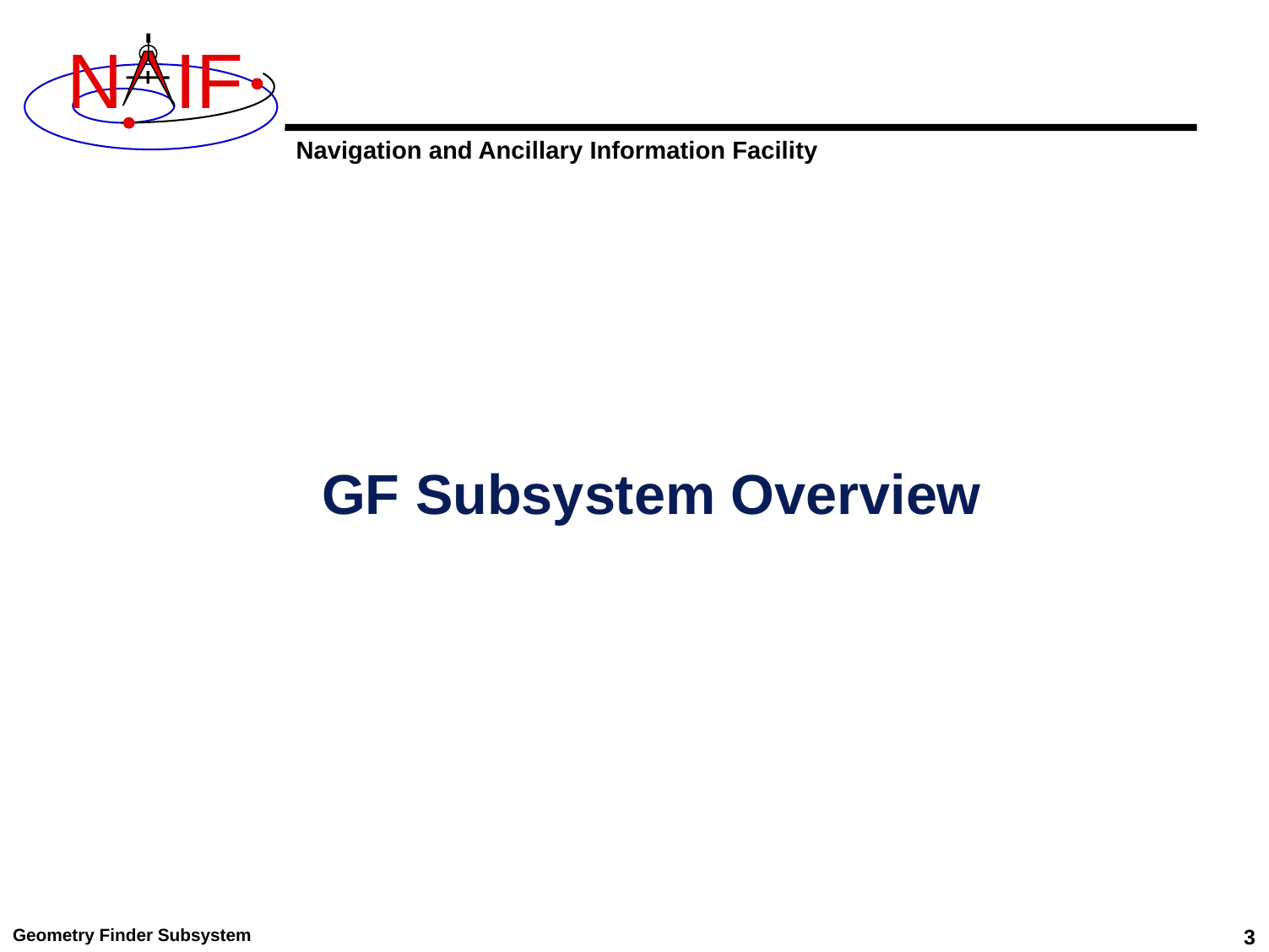

GF Subsystem Overview
Geometry Finder Subsystem
3